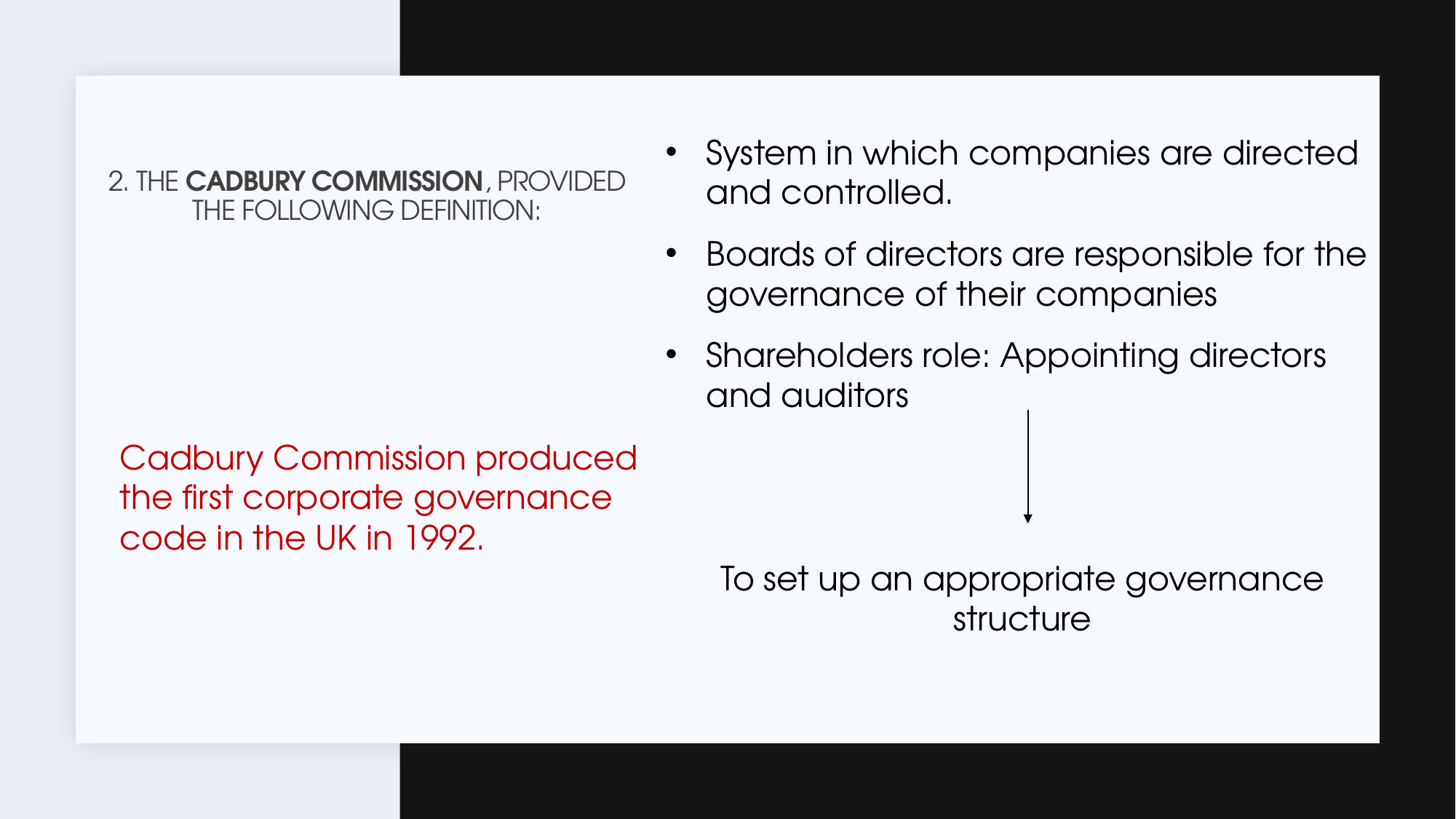

System in which companies are directed and controlled.
Boards of directors are responsible for the governance of their companies
Shareholders role: Appointing directors and auditors

To set up an appropriate governance structure

# 2. The Cadbury Commission, provided the following definition:
Cadbury Commission produced the first corporate governance code in the UK in 1992.